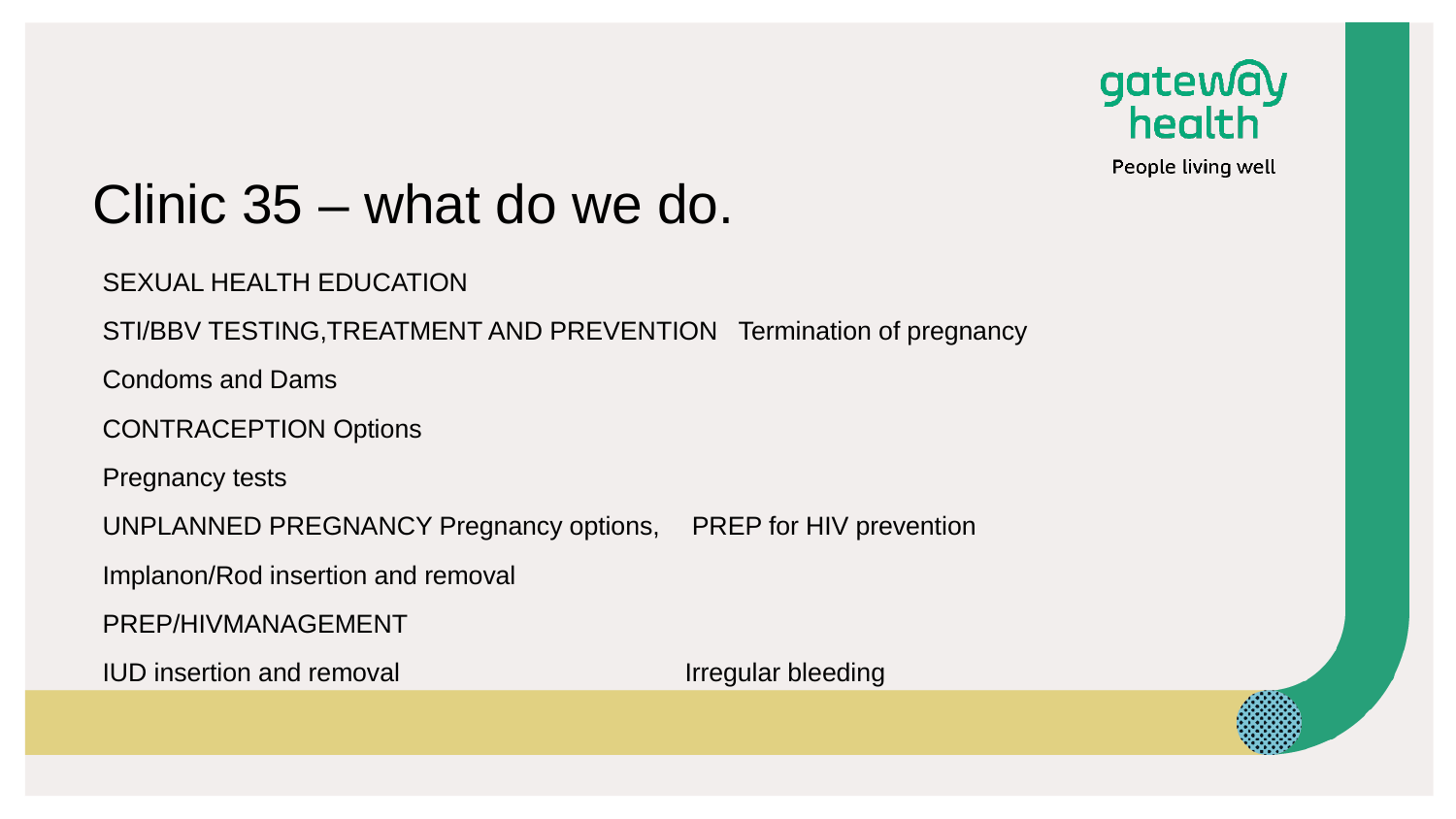

# Clinic 35 – what do we do.
SEXUAL HEALTH EDUCATION
STI/BBV TESTING,TREATMENT AND PREVENTION   Termination of pregnancy
Condoms and Dams
CONTRACEPTION Options
Pregnancy tests
UNPLANNED PREGNANCY Pregnancy options,  	 PREP for HIV prevention
Implanon/Rod insertion and removal
PREP/HIVMANAGEMENT
IUD insertion and removal		Irregular bleeding